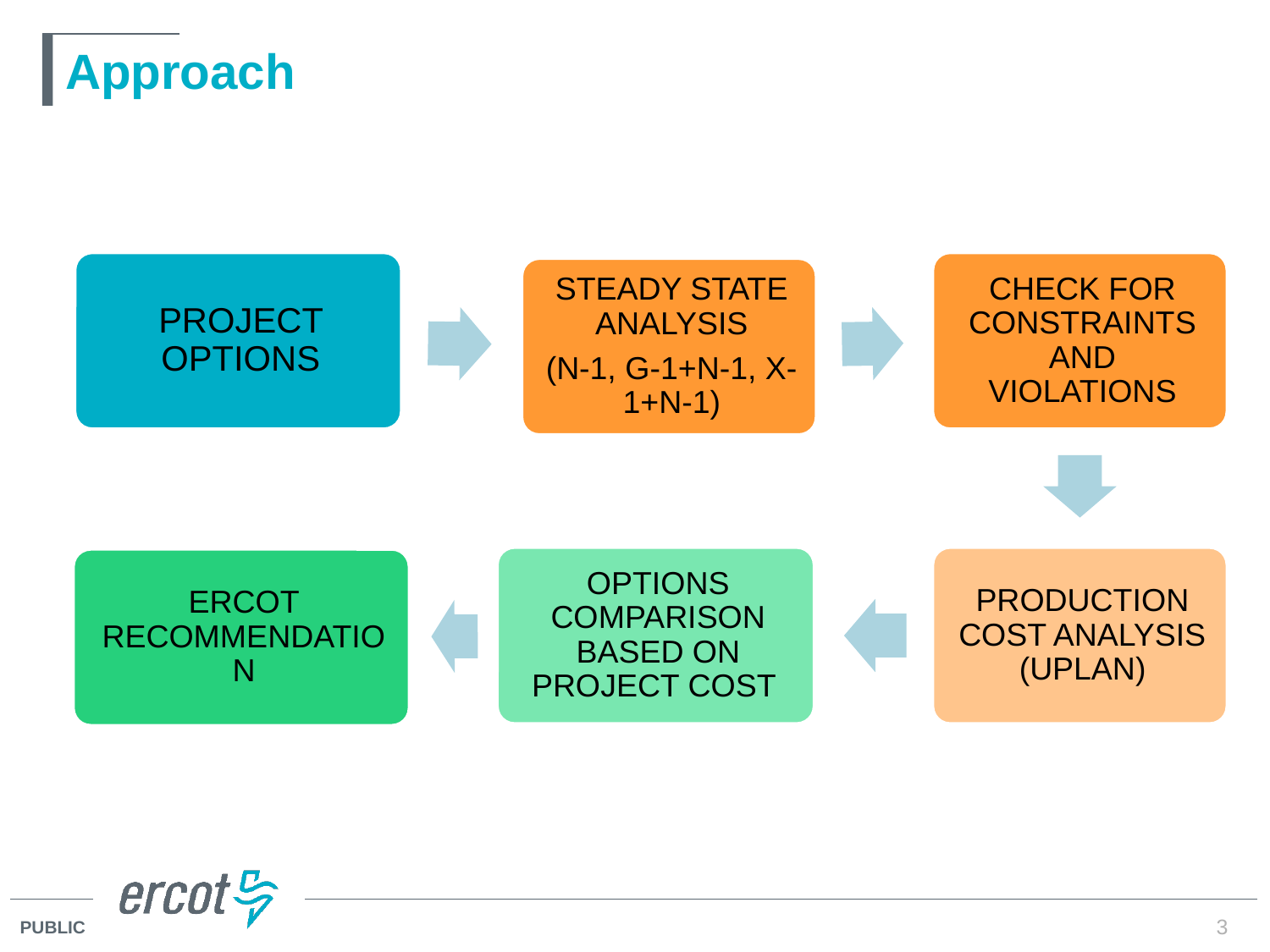

# Approach
PROJECT OPTIONS

STEADY STATE ANALYSIS
(N-1, G-1+N-1, X-1+N-1)

CHECK FOR CONSTRAINTS AND VIOLATIONS

PRODUCTION COST ANALYSIS (UPLAN)

OPTIONS COMPARISON BASED ON PROJECT COST

ERCOT RECOMMENDATION
3